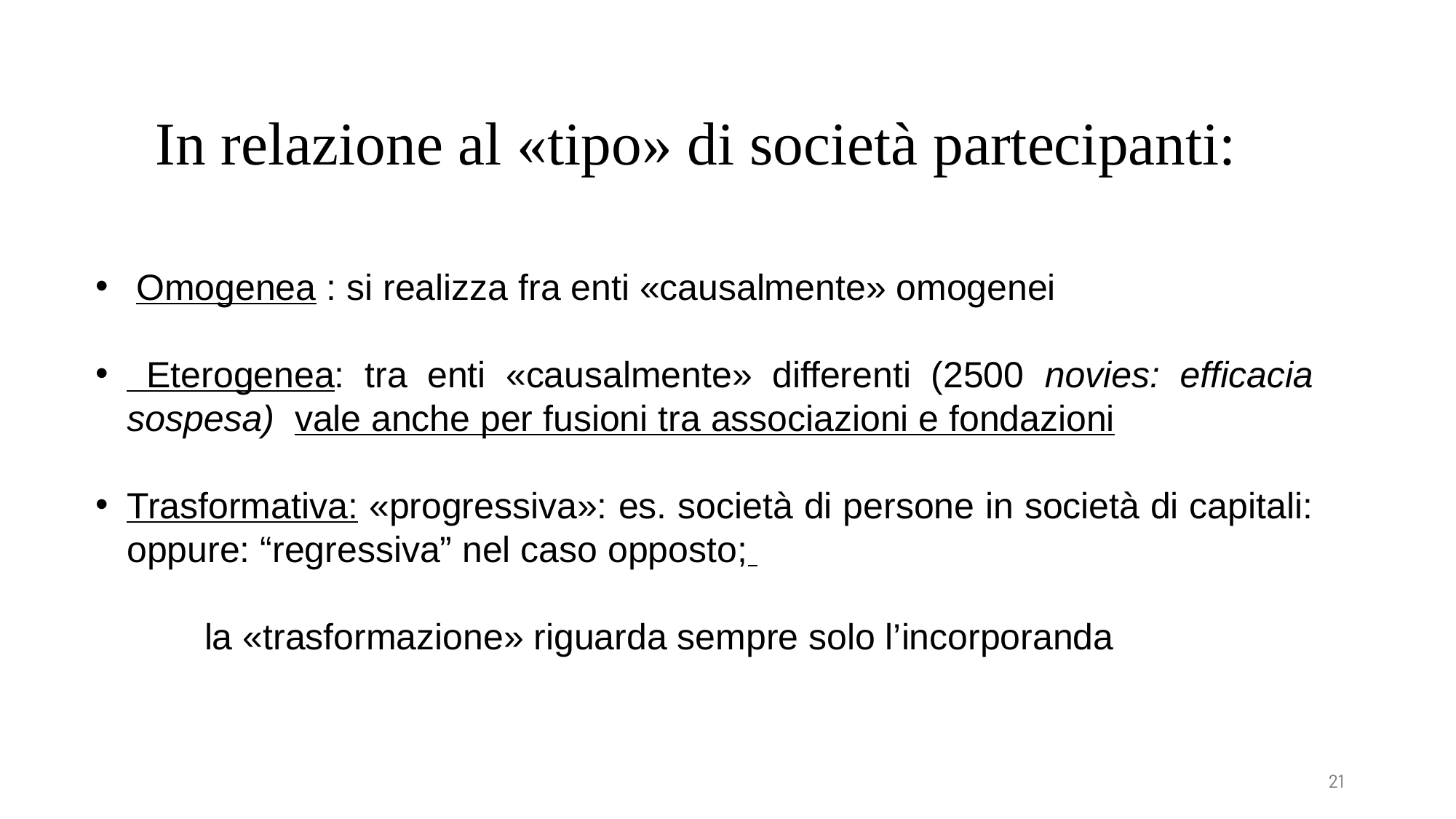

In relazione al «tipo» di società partecipanti:

Omogenea : si realizza fra enti «causalmente» omogenei

 Eterogenea: tra enti «causalmente» differenti (2500 novies: efficacia sospesa)  vale anche per fusioni tra associazioni e fondazioni

Trasformativa: «progressiva»: es. società di persone in società di capitali: oppure: “regressiva” nel caso opposto;

	la «trasformazione» riguarda sempre solo l’incorporanda

21